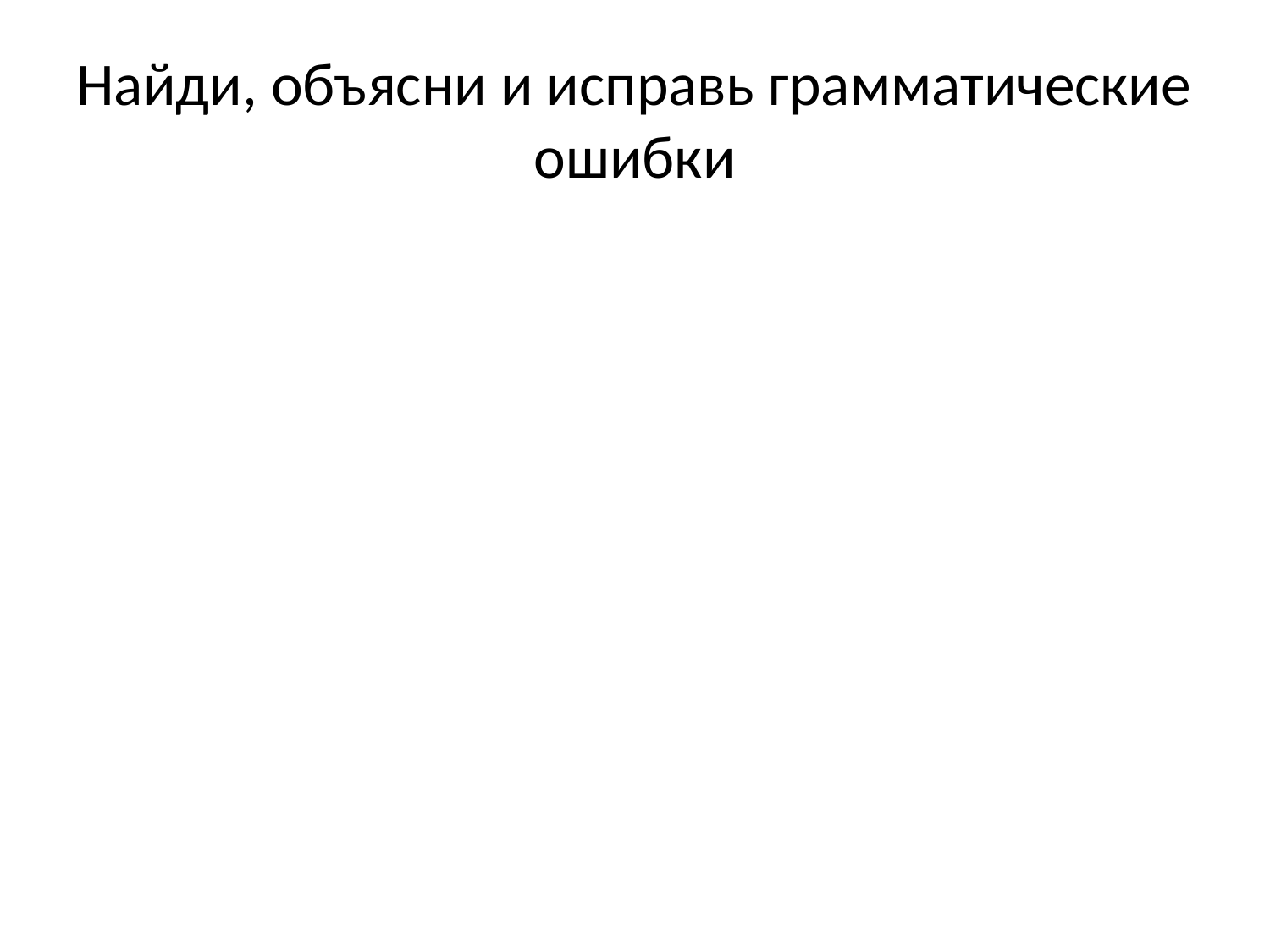

# Найди, объясни и исправь грамматические ошибки